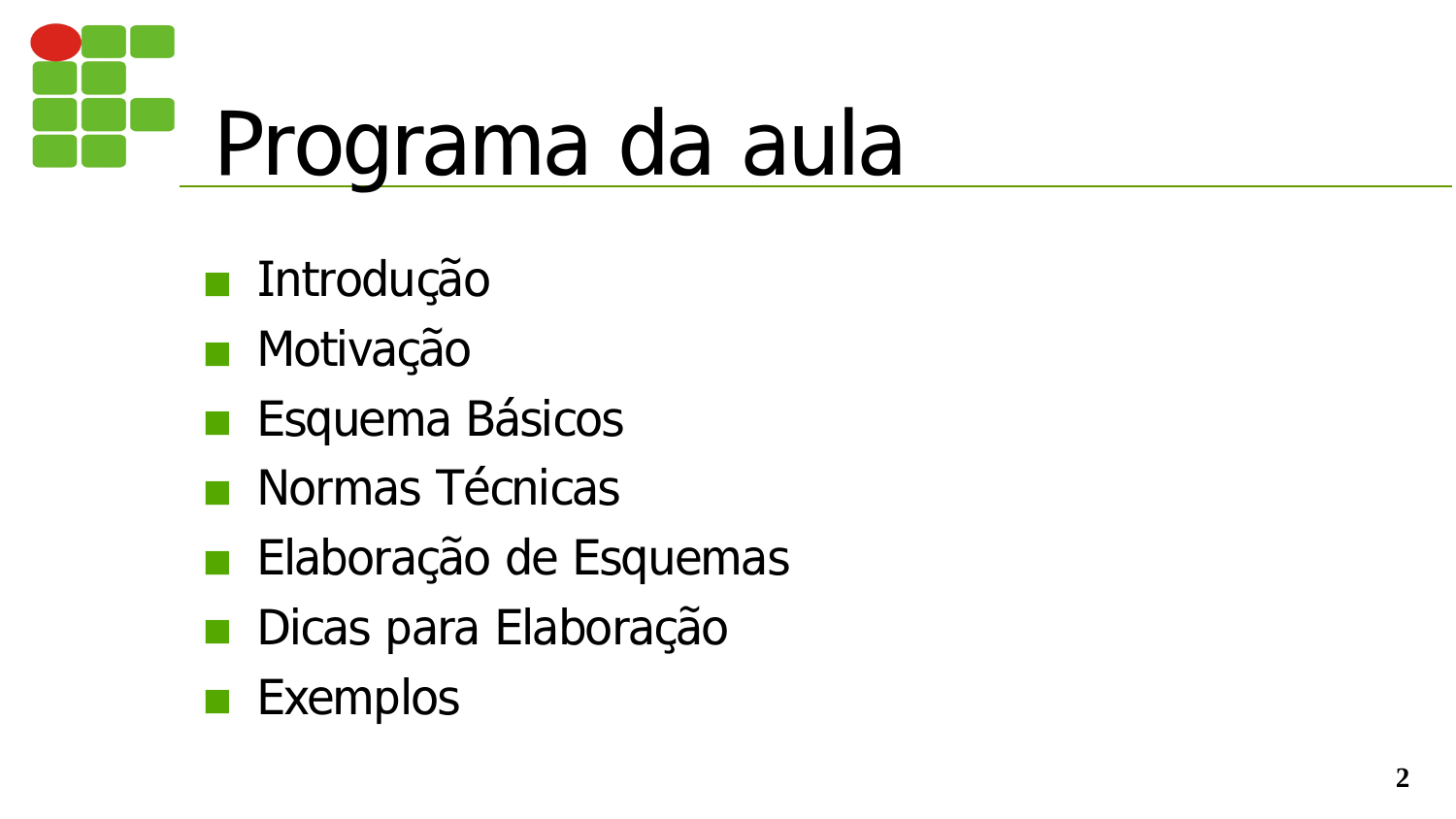

# Programa da aula
Introdução
Motivação
Esquema Básicos
Normas Técnicas
Elaboração de Esquemas
Dicas para Elaboração
Exemplos

2